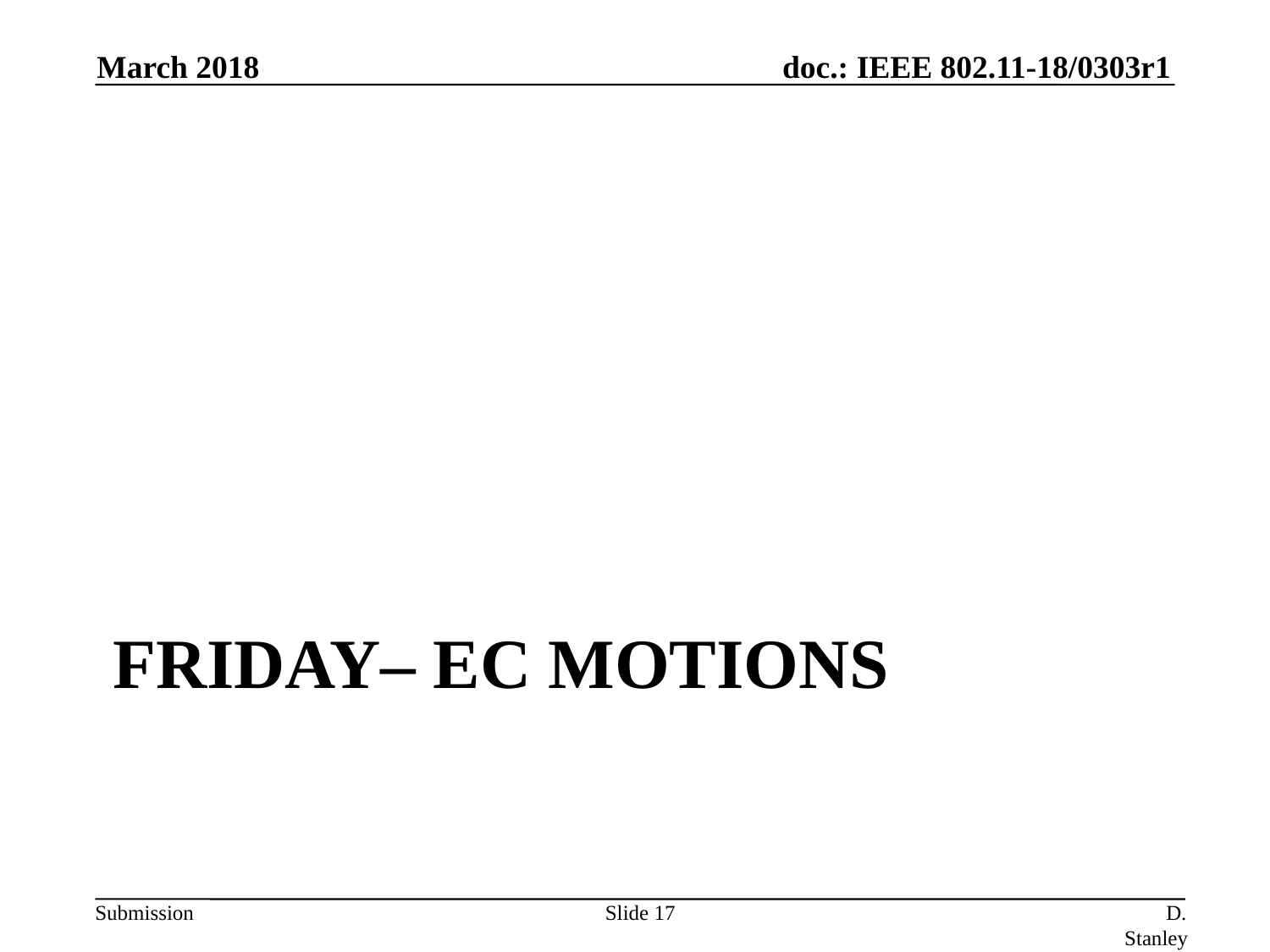

March 2018

# Friday– EC Motions
Slide 17
D. Stanley, HP Enterprise